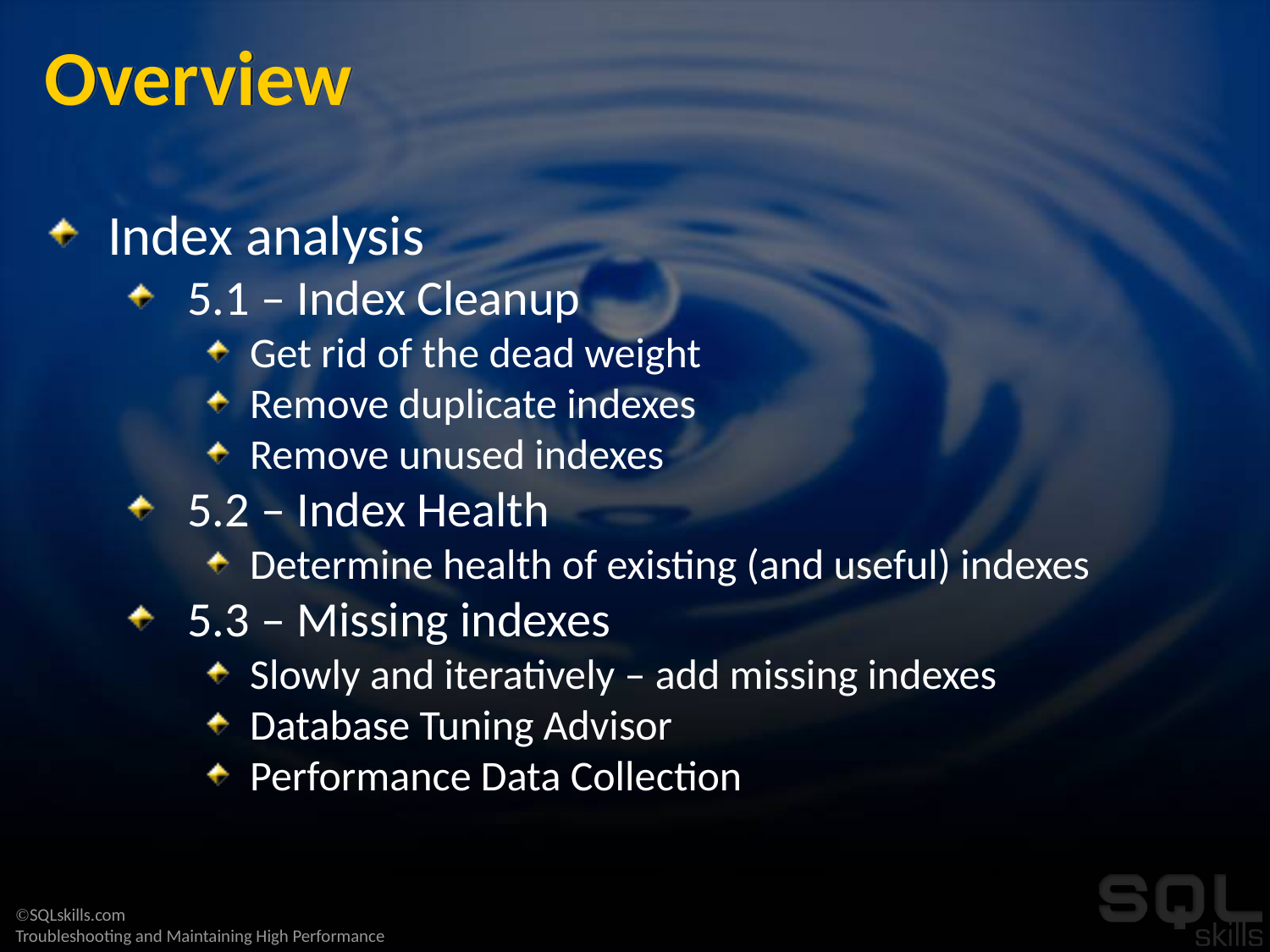

# Overview
Index analysis
5.1 – Index Cleanup
Get rid of the dead weight
Remove duplicate indexes
Remove unused indexes
5.2 – Index Health
Determine health of existing (and useful) indexes
5.3 – Missing indexes
Slowly and iteratively – add missing indexes
Database Tuning Advisor
Performance Data Collection